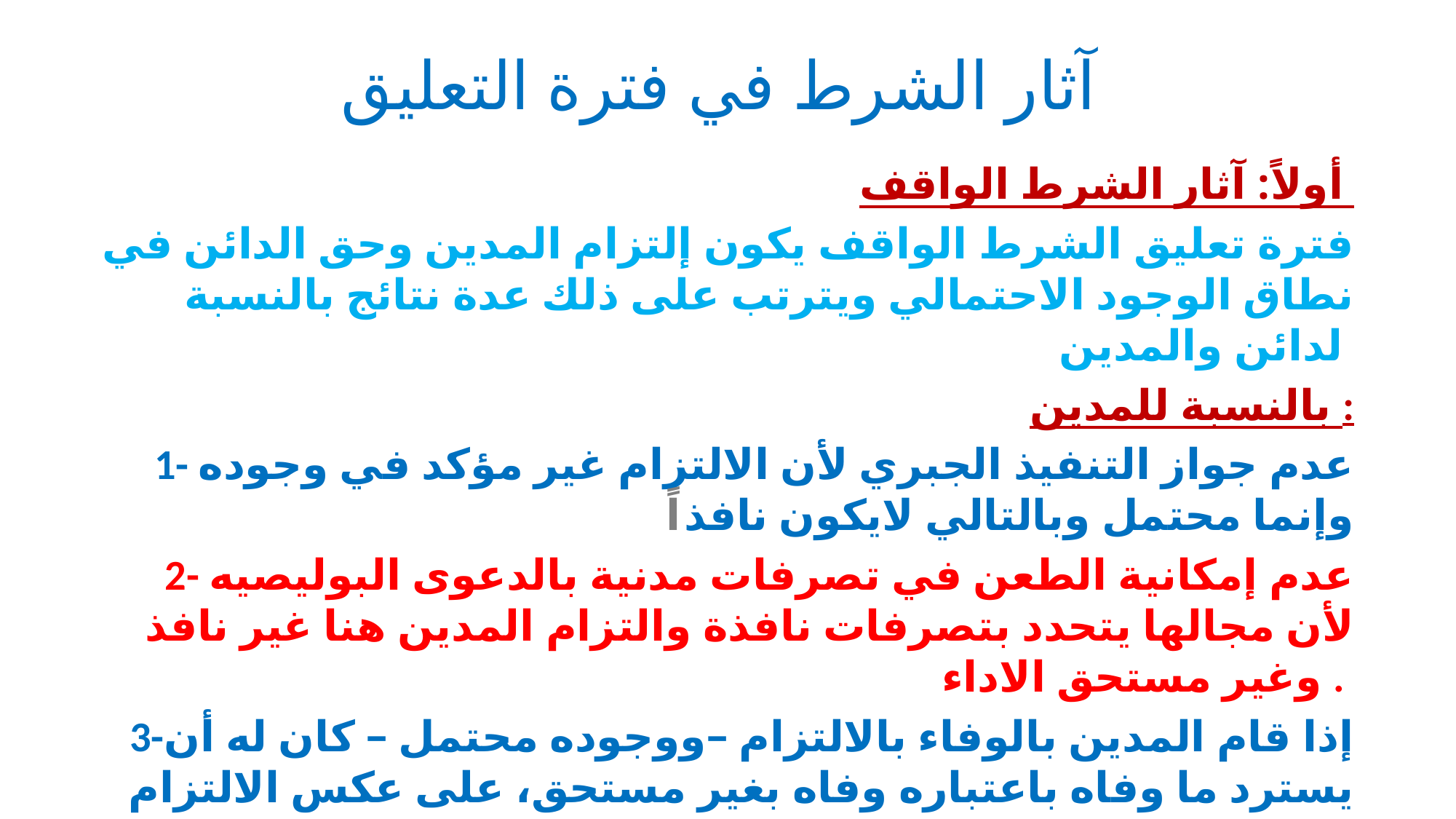

# آثار الشرط في فترة التعليق
أولاً: آثار الشرط الواقف
فترة تعليق الشرط الواقف يكون إلتزام المدين وحق الدائن في نطاق الوجود الاحتمالي ويترتب على ذلك عدة نتائج بالنسبة لدائن والمدين
بالنسبة للمدين :
1- عدم جواز التنفيذ الجبري لأن الالتزام غير مؤكد في وجوده وإنما محتمل وبالتالي لايكون نافذاً
2- عدم إمكانية الطعن في تصرفات مدنية بالدعوى البوليصيه لأن مجالها يتحدد بتصرفات نافذة والتزام المدين هنا غير نافذ وغير مستحق الاداء .
3-إذا قام المدين بالوفاء بالالتزام –ووجوده محتمل – كان له أن يسترد ما وفاه باعتباره وفاه بغير مستحق، على عكس الالتزام الطبيعي .